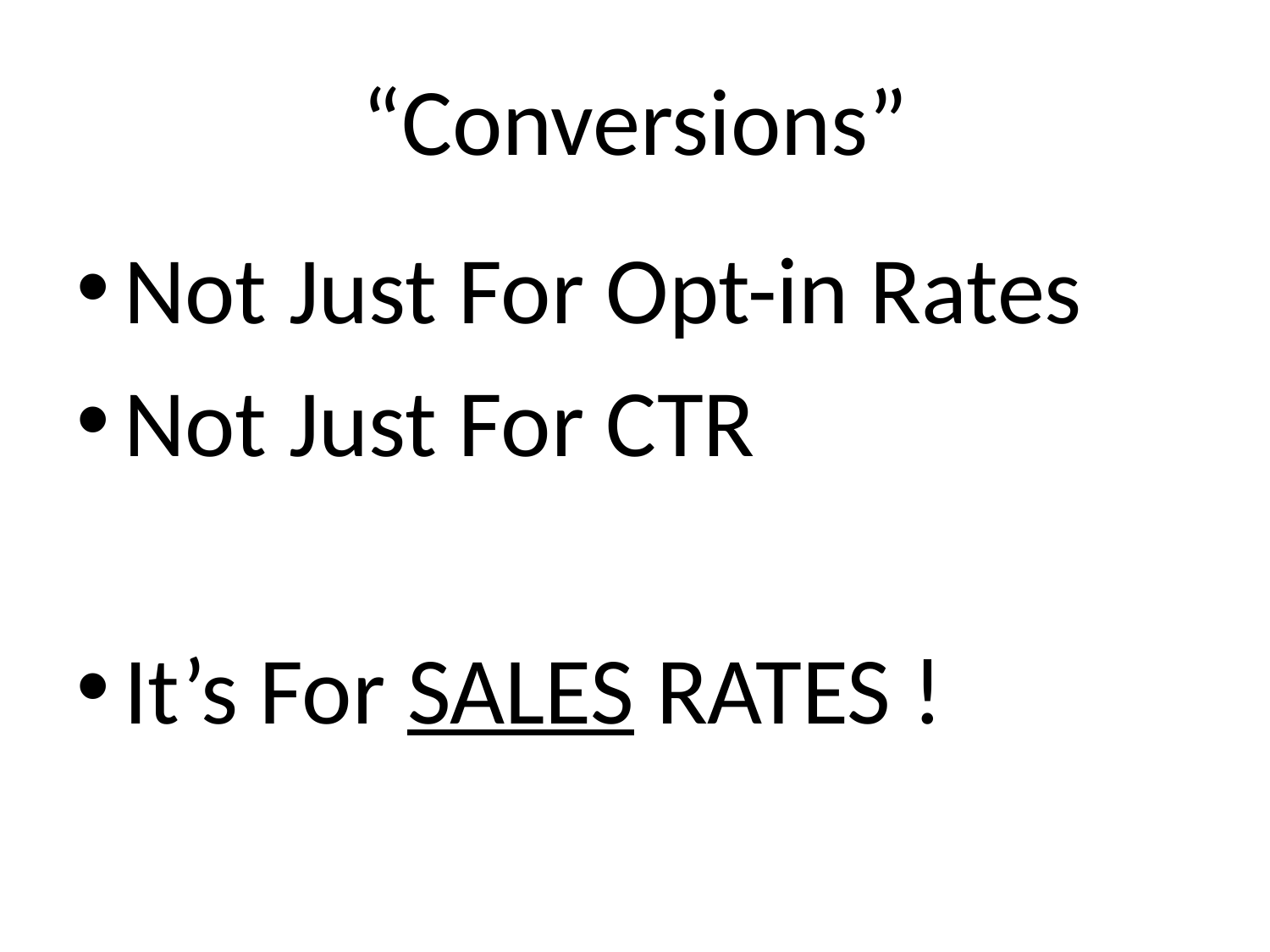

# “Conversions”
Not Just For Opt-in Rates
Not Just For CTR

It’s For SALES RATES !